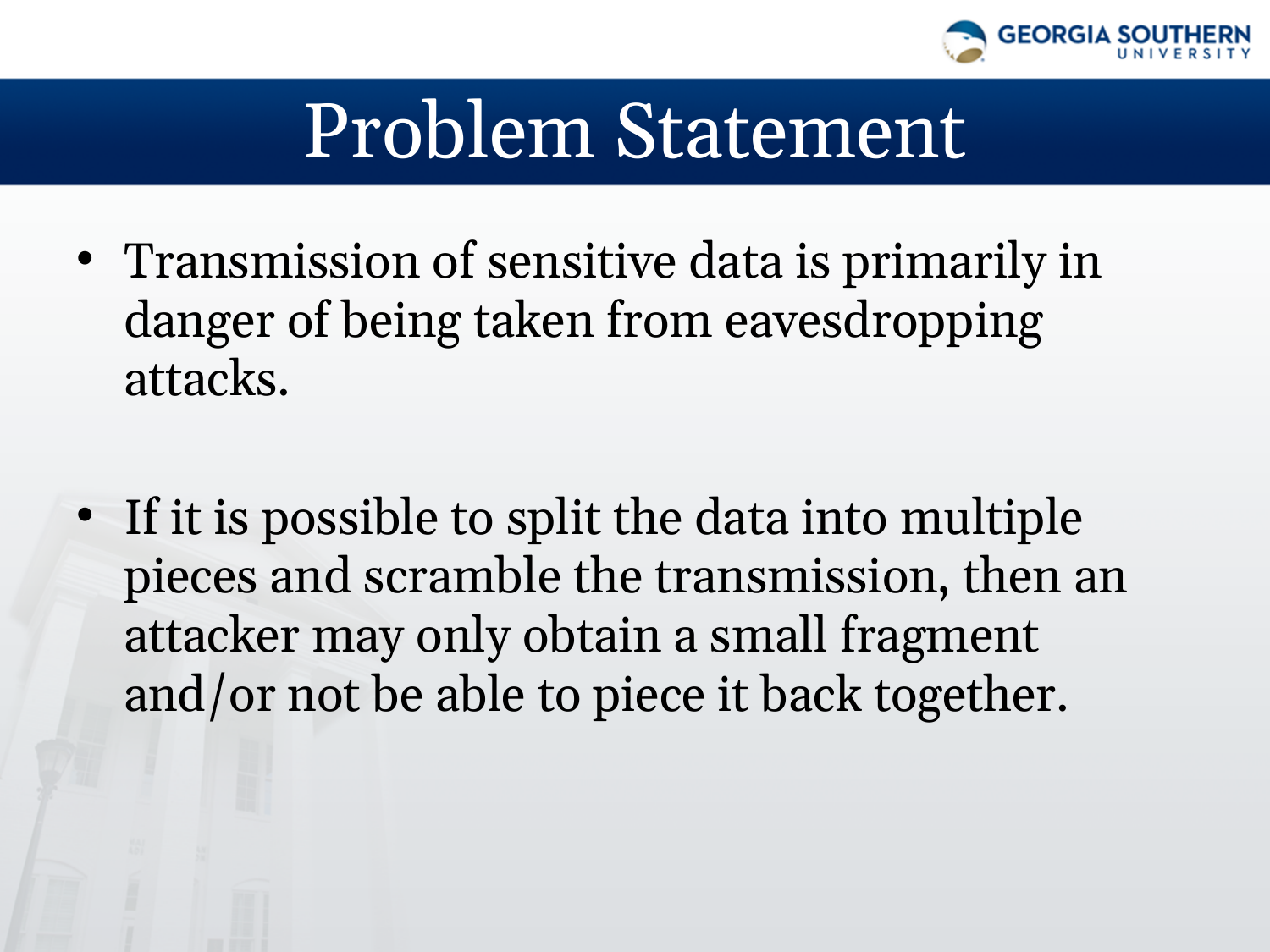

# Problem Statement
Transmission of sensitive data is primarily in danger of being taken from eavesdropping attacks.

If it is possible to split the data into multiple pieces and scramble the transmission, then an attacker may only obtain a small fragment and/or not be able to piece it back together.